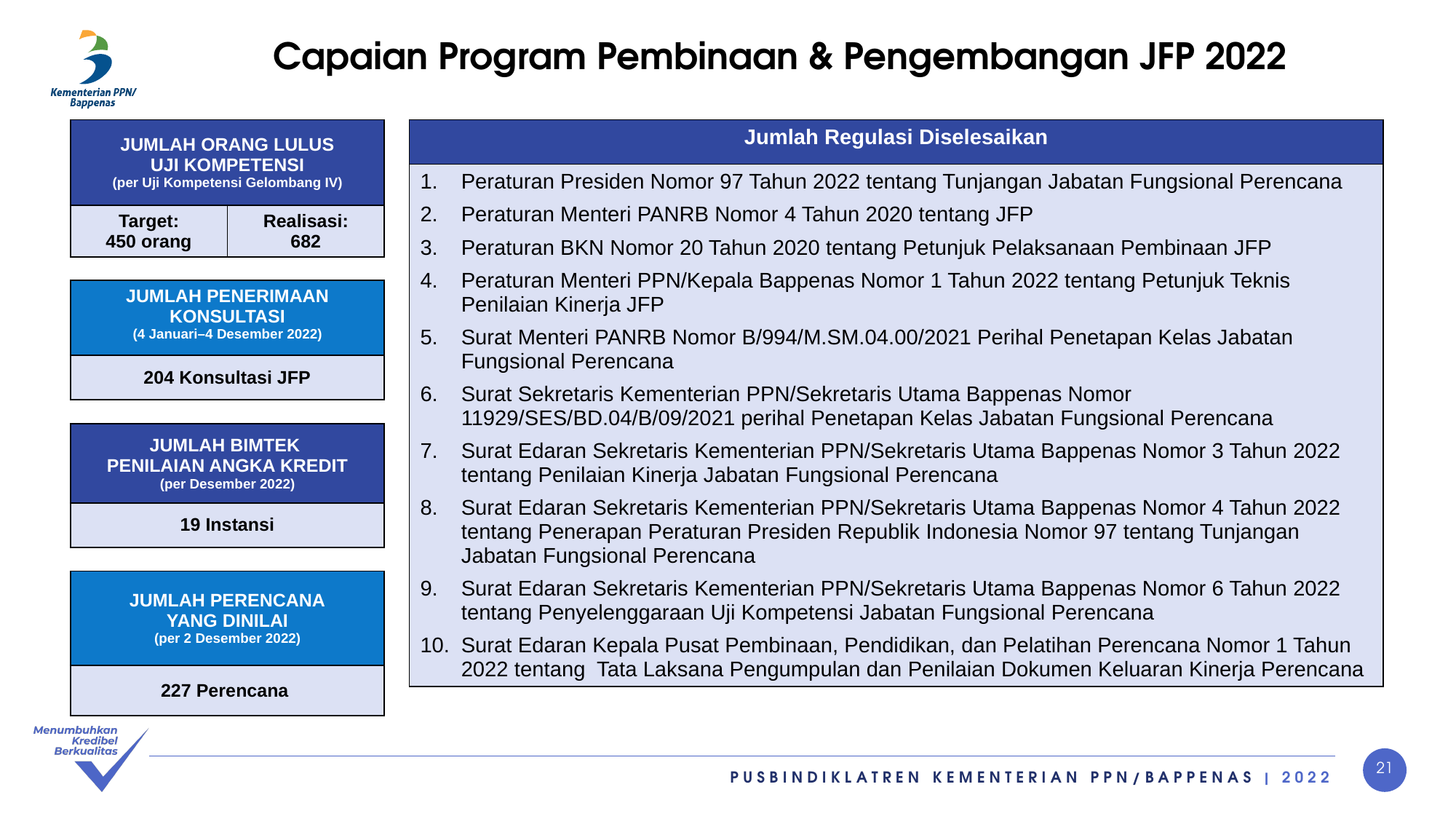

# Capaian Program Pembinaan & Pengembangan JFP 2022
| JUMLAH ORANG LULUS UJI KOMPETENSI (per Uji Kompetensi Gelombang IV) |  |
| --- | --- |
| Target: 450 orang | Realisasi: 682 |
| Jumlah Regulasi Diselesaikan |
| --- |
| Peraturan Presiden Nomor 97 Tahun 2022 tentang Tunjangan Jabatan Fungsional Perencana Peraturan Menteri PANRB Nomor 4 Tahun 2020 tentang JFP Peraturan BKN Nomor 20 Tahun 2020 tentang Petunjuk Pelaksanaan Pembinaan JFP Peraturan Menteri PPN/Kepala Bappenas Nomor 1 Tahun 2022 tentang Petunjuk Teknis Penilaian Kinerja JFP Surat Menteri PANRB Nomor B/994/M.SM.04.00/2021 Perihal Penetapan Kelas Jabatan Fungsional Perencana Surat Sekretaris Kementerian PPN/Sekretaris Utama Bappenas Nomor 11929/SES/BD.04/B/09/2021 perihal Penetapan Kelas Jabatan Fungsional Perencana Surat Edaran Sekretaris Kementerian PPN/Sekretaris Utama Bappenas Nomor 3 Tahun 2022 tentang Penilaian Kinerja Jabatan Fungsional Perencana Surat Edaran Sekretaris Kementerian PPN/Sekretaris Utama Bappenas Nomor 4 Tahun 2022 tentang Penerapan Peraturan Presiden Republik Indonesia Nomor 97 tentang Tunjangan Jabatan Fungsional Perencana Surat Edaran Sekretaris Kementerian PPN/Sekretaris Utama Bappenas Nomor 6 Tahun 2022 tentang Penyelenggaraan Uji Kompetensi Jabatan Fungsional Perencana Surat Edaran Kepala Pusat Pembinaan, Pendidikan, dan Pelatihan Perencana Nomor 1 Tahun 2022 tentang Tata Laksana Pengumpulan dan Penilaian Dokumen Keluaran Kinerja Perencana |
| JUMLAH PENERIMAAN KONSULTASI (4 Januari–4 Desember 2022) |
| --- |
| 204 Konsultasi JFP |
| JUMLAH BIMTEK PENILAIAN ANGKA KREDIT (per Desember 2022) |
| --- |
| 19 Instansi |
| JUMLAH PERENCANA YANG DINILAI (per 2 Desember 2022) |
| --- |
| 227 Perencana |
21